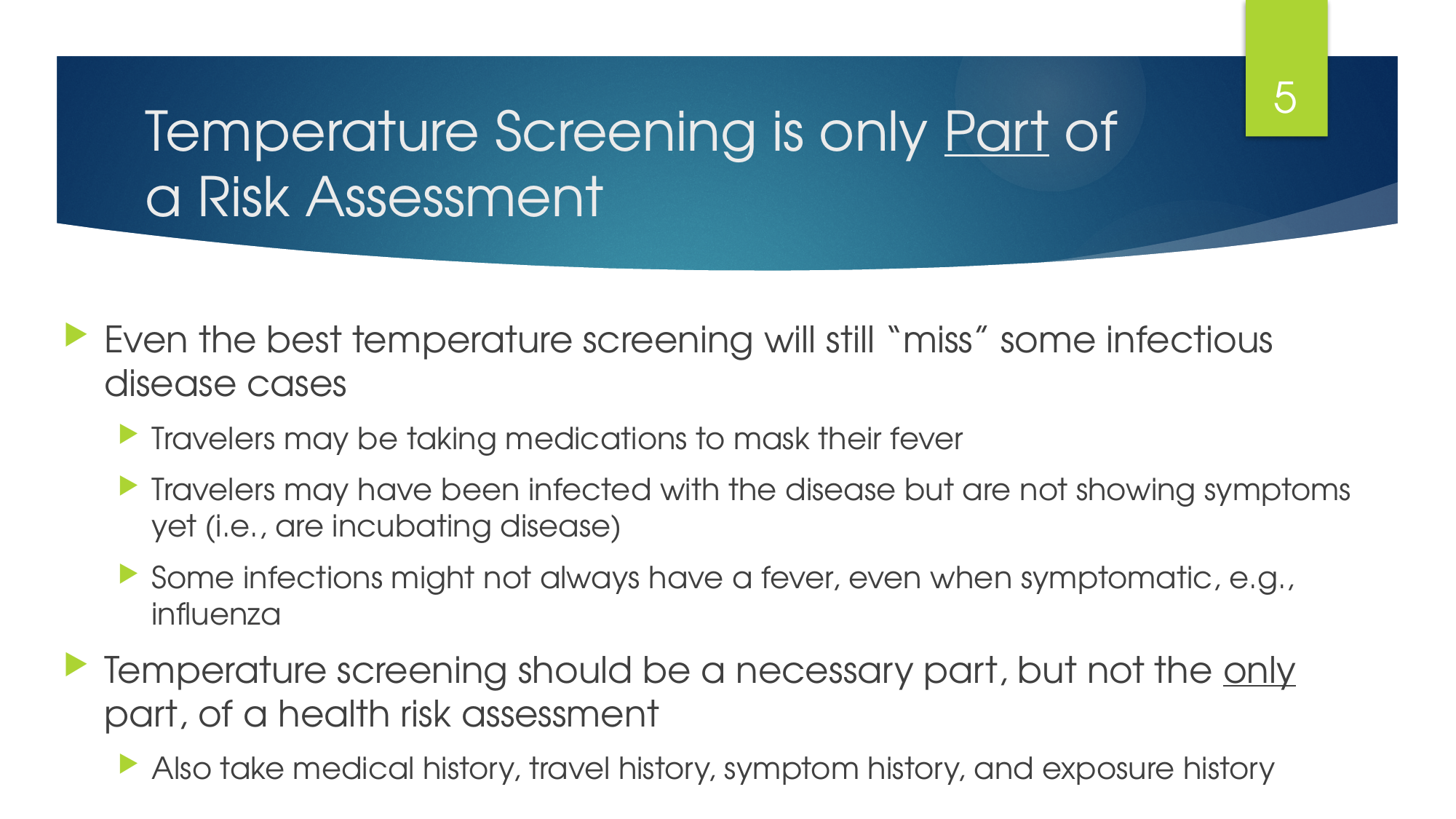

5
# Temperature Screening is only Part of a Risk Assessment
Even the best temperature screening will still “miss” some infectious disease cases
Travelers may be taking medications to mask their fever
Travelers may have been infected with the disease but are not showing symptoms yet (i.e., are incubating disease)
Some infections might not always have a fever, even when symptomatic, e.g., influenza
Temperature screening should be a necessary part, but not the only part, of a health risk assessment
Also take medical history, travel history, symptom history, and exposure history